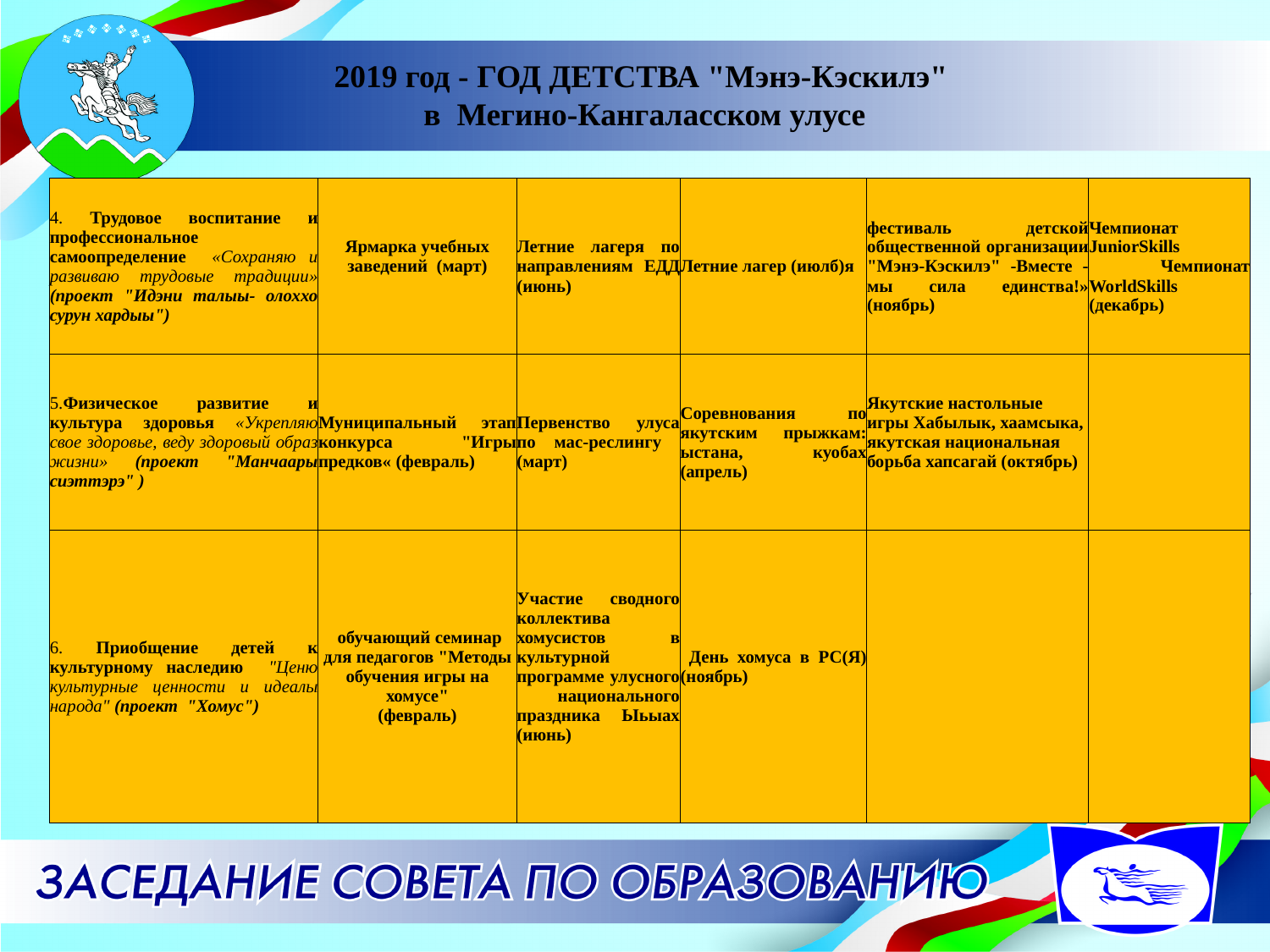

2019 год - ГОД ДЕТСТВА "Мэнэ-Кэскилэ"
в  Мегино-Кангаласском улусе

| 4. Трудовое воспитание и профессиональное самоопределение «Сохраняю и развиваю трудовые традиции» (проект "Идэни талыы- олоххо сурун хардыы") | Ярмарка учебных заведений (март) | Летние лагеря по направлениям ЕДД (июнь) | Летние лагер (июлб)я | фестиваль детской общественной организации "Мэнэ-Кэскилэ" -Вместе -мы сила единства!» (ноябрь) | Чемпионат JuniorSkills Чемпионат WorldSkills (декабрь) |
| --- | --- | --- | --- | --- | --- |
| 5.Физическое развитие и культура здоровья «Укрепляю свое здоровье, веду здоровый образ жизни» (проект "Манчаары сиэттэрэ" ) | Муниципальный этап конкурса "Игры предков« (февраль) | Первенство улуса по мас-реслингу (март) | Соревнования по якутским прыжкам: ыстана, куобах (апрель) | Якутские настольные игры Хабылык, хаамсыка, якутская национальная борьба хапсагай (октябрь) |  |
| 6. Приобщение детей к культурному наследию "Ценю культурные ценности и идеалы народа" (проект "Хомус") | обучающий семинар для педагогов "Методы обучения игры на хомусе" (февраль) | Участие сводного коллектива хомусистов в культурной программе улусного национального праздника Ыьыах (июнь) | День хомуса в РС(Я) (ноябрь) |  |  |